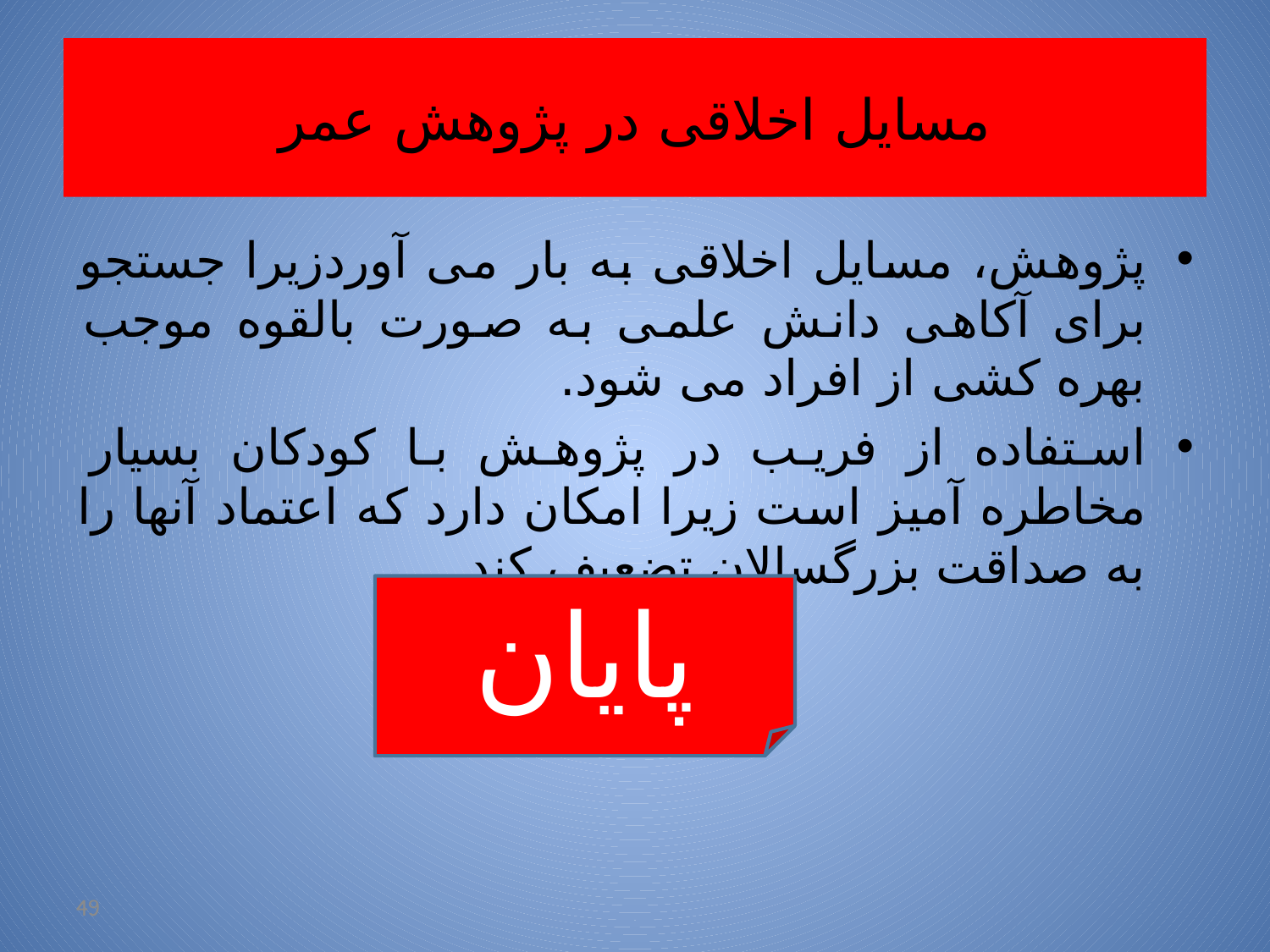

# مسایل اخلاقی در پژوهش عمر
پژوهش، مسایل اخلاقی به بار می آوردزیرا جستجو برای آکاهی دانش علمی به صورت بالقوه موجب بهره کشی از افراد می شود.
استفاده از فریب در پژوهش با کودکان بسیار مخاطره آمیز است زیرا امکان دارد که اعتماد آنها را به صداقت بزرگسالان تضعیف کند.

پایان
49